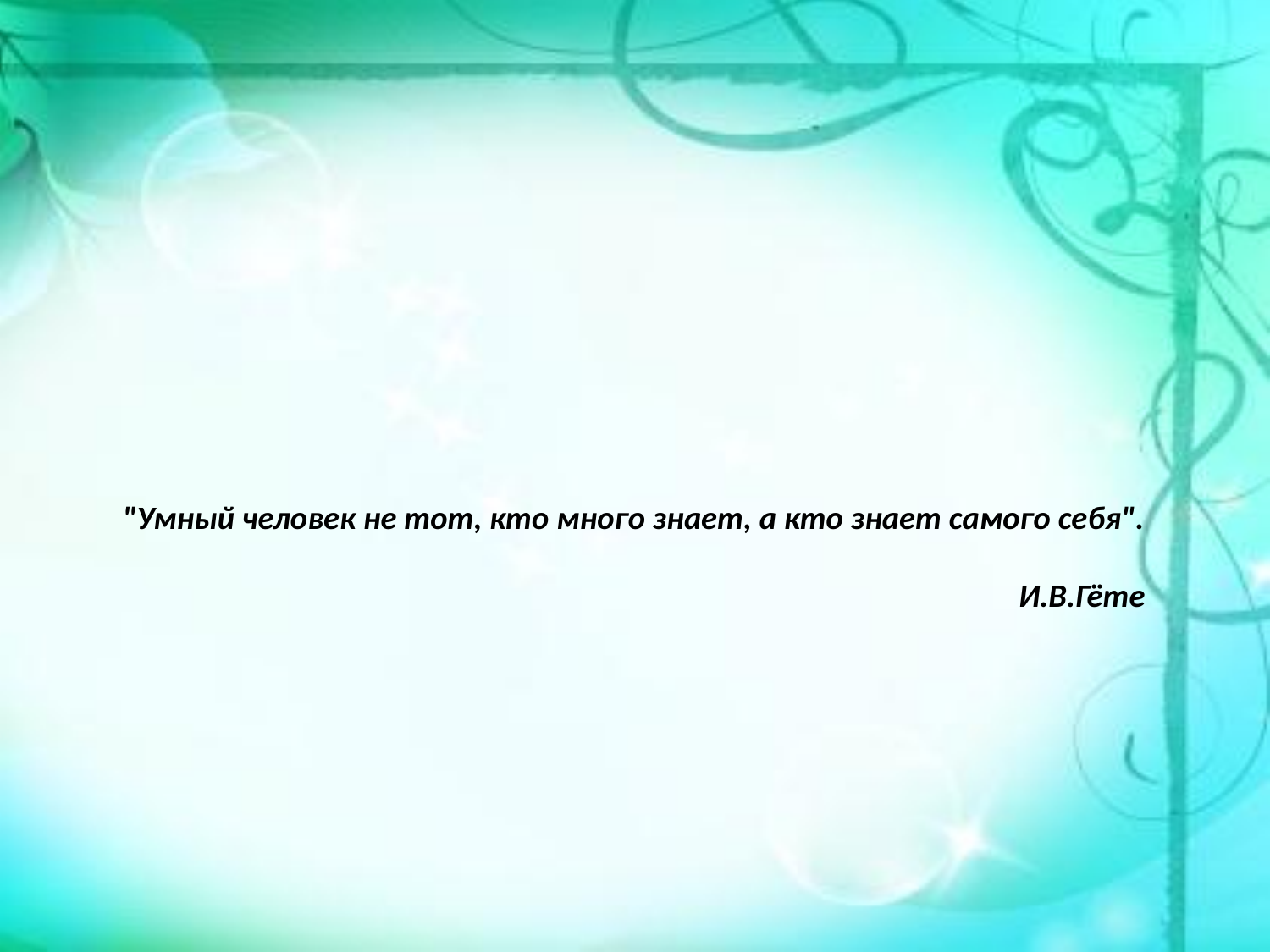

# "Умный человек не тот, кто много знает, а кто знает самого себя". И.В.Гёте